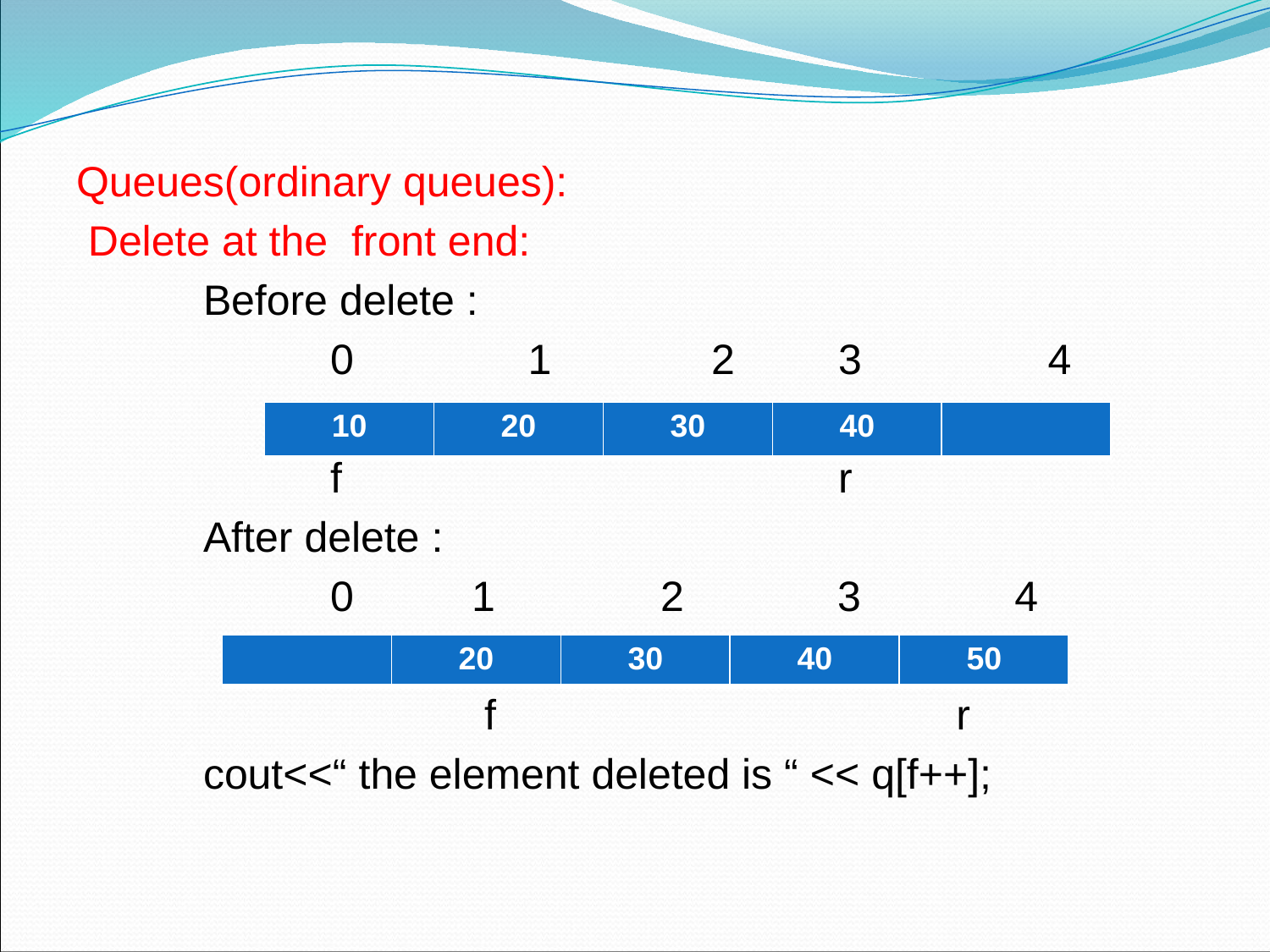

Queues(ordinary queues):
 Delete at the  front end:
	Before delete :
		0	      1		2	3	       4

		f				r
	After delete :
		0          1              2             3             4

		             f 			          r
	cout<<“ the element deleted is “ << q[f++];
| 10 | 20 | 30 | 40 |  |
| --- | --- | --- | --- | --- |
|  | 20 | 30 | 40 | 50 |
| --- | --- | --- | --- | --- |